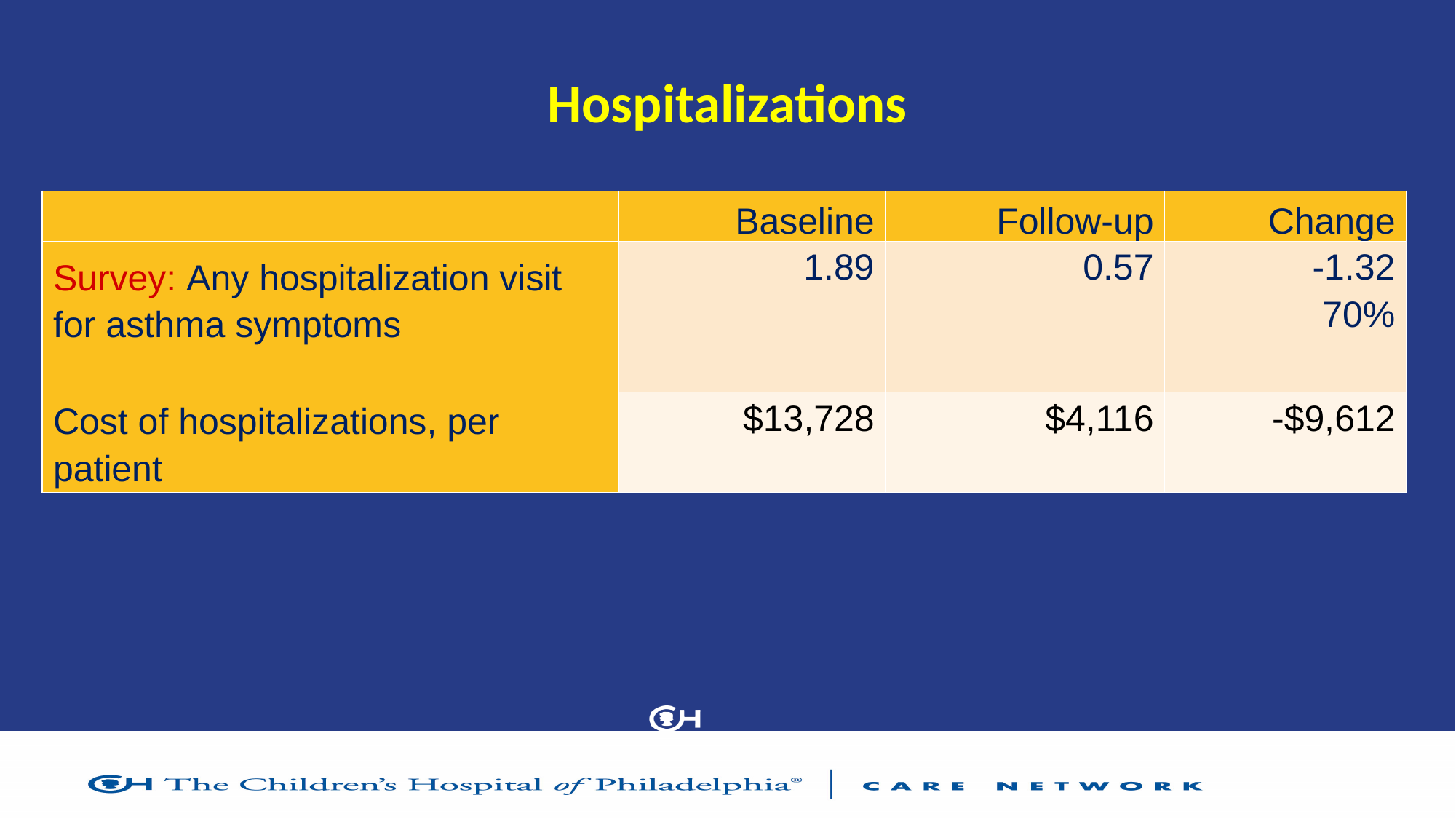

# Hospitalizations
|  | Baseline | Follow-up | Change |
| --- | --- | --- | --- |
| Survey: Any hospitalization visit for asthma symptoms | 1.89 | 0.57 | -1.32 70% |
| Cost of hospitalizations, per patient | $13,728 | $4,116 | -$9,612 |